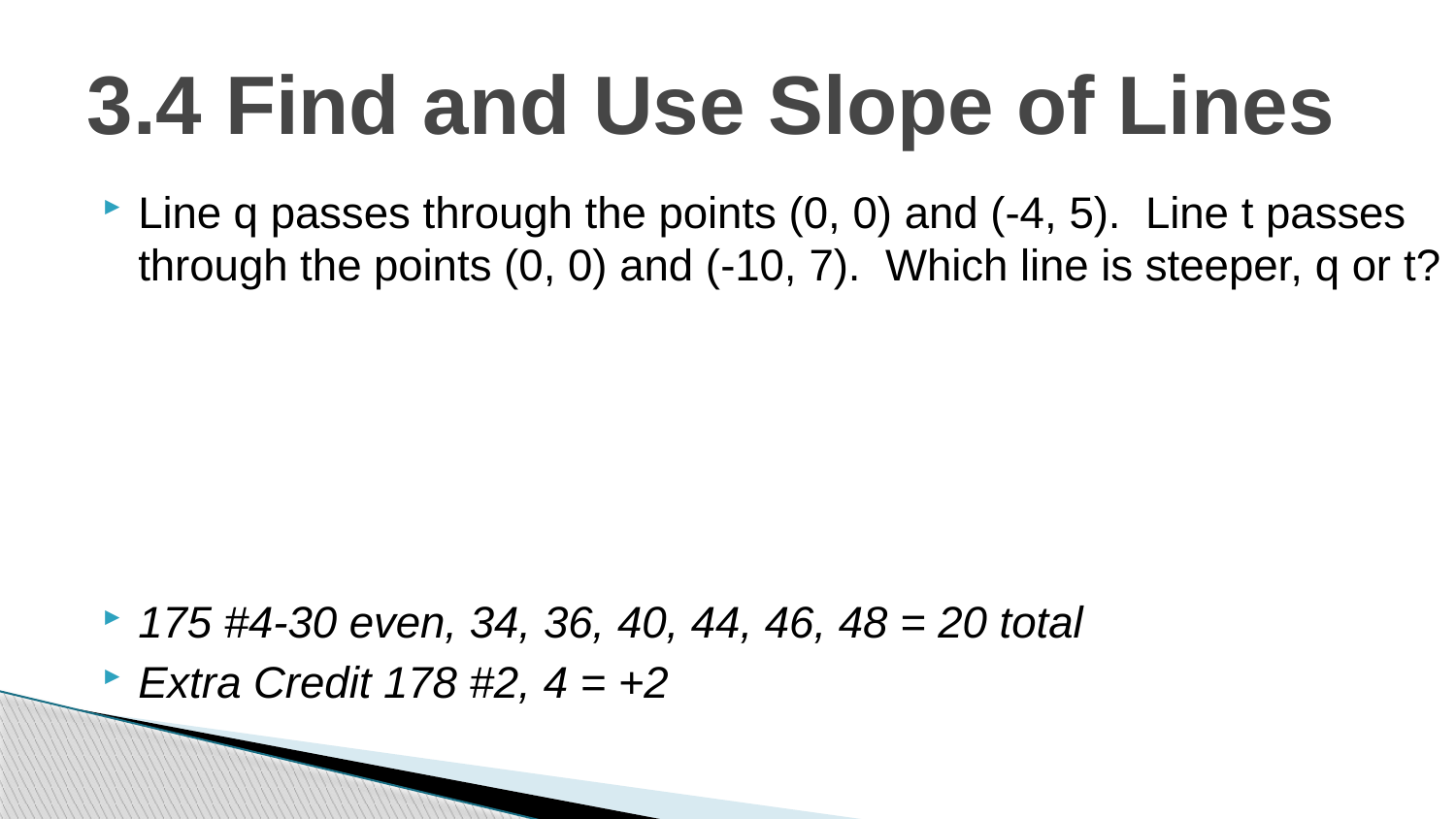

# 3.4 Find and Use Slope of Lines
Line q passes through the points (0, 0) and (-4, 5).  Line t passes through the points (0, 0) and (-10, 7).  Which line is steeper, q or t?

175 #4-30 even, 34, 36, 40, 44, 46, 48 = 20 total
Extra Credit 178 #2, 4 = +2